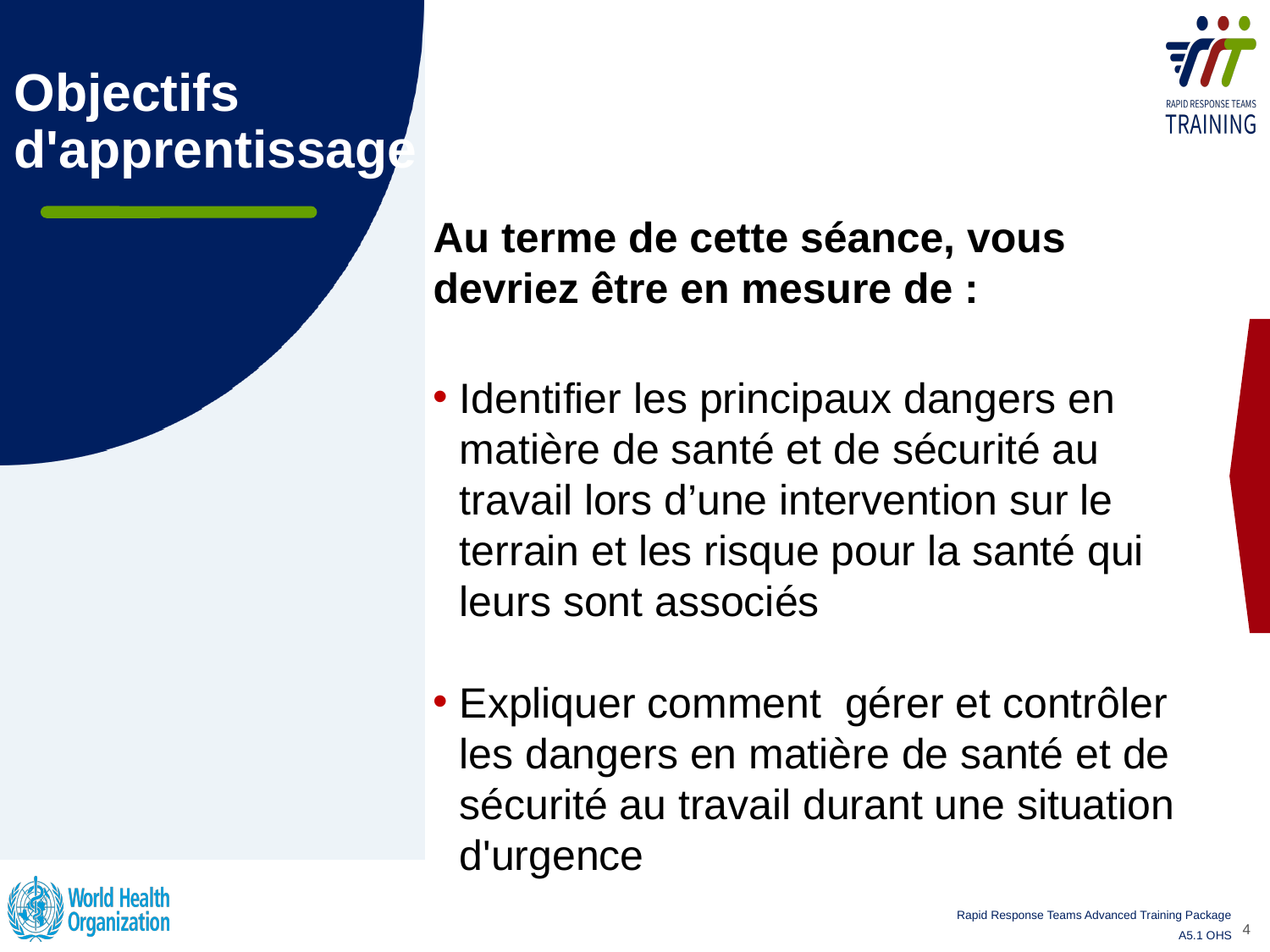

# Objectifs d'apprentissage
Au terme de cette séance, vous devriez être en mesure de :

Identifier les principaux dangers en matière de santé et de sécurité au travail lors d’une intervention sur le terrain et les risque pour la santé qui leurs sont associés

Expliquer comment  gérer et contrôler les dangers en matière de santé et de sécurité au travail durant une situation d'urgence

4